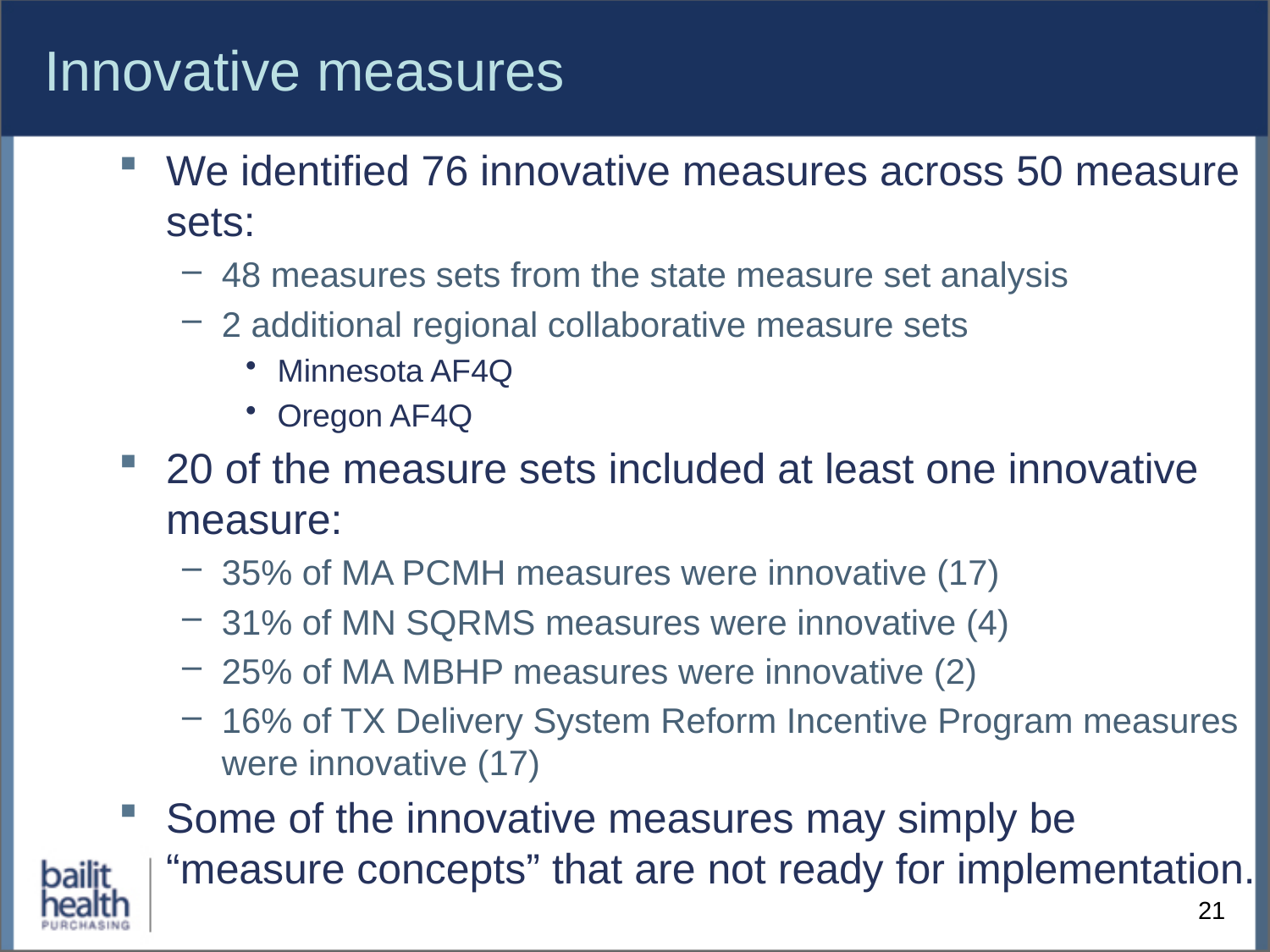

# Innovative measures
We identified 76 innovative measures across 50 measure sets:
48 measures sets from the state measure set analysis
2 additional regional collaborative measure sets
Minnesota AF4Q
Oregon AF4Q
20 of the measure sets included at least one innovative measure:
35% of MA PCMH measures were innovative (17)
31% of MN SQRMS measures were innovative (4)
25% of MA MBHP measures were innovative (2)
16% of TX Delivery System Reform Incentive Program measures were innovative (17)
Some of the innovative measures may simply be “measure concepts” that are not ready for implementation.

21